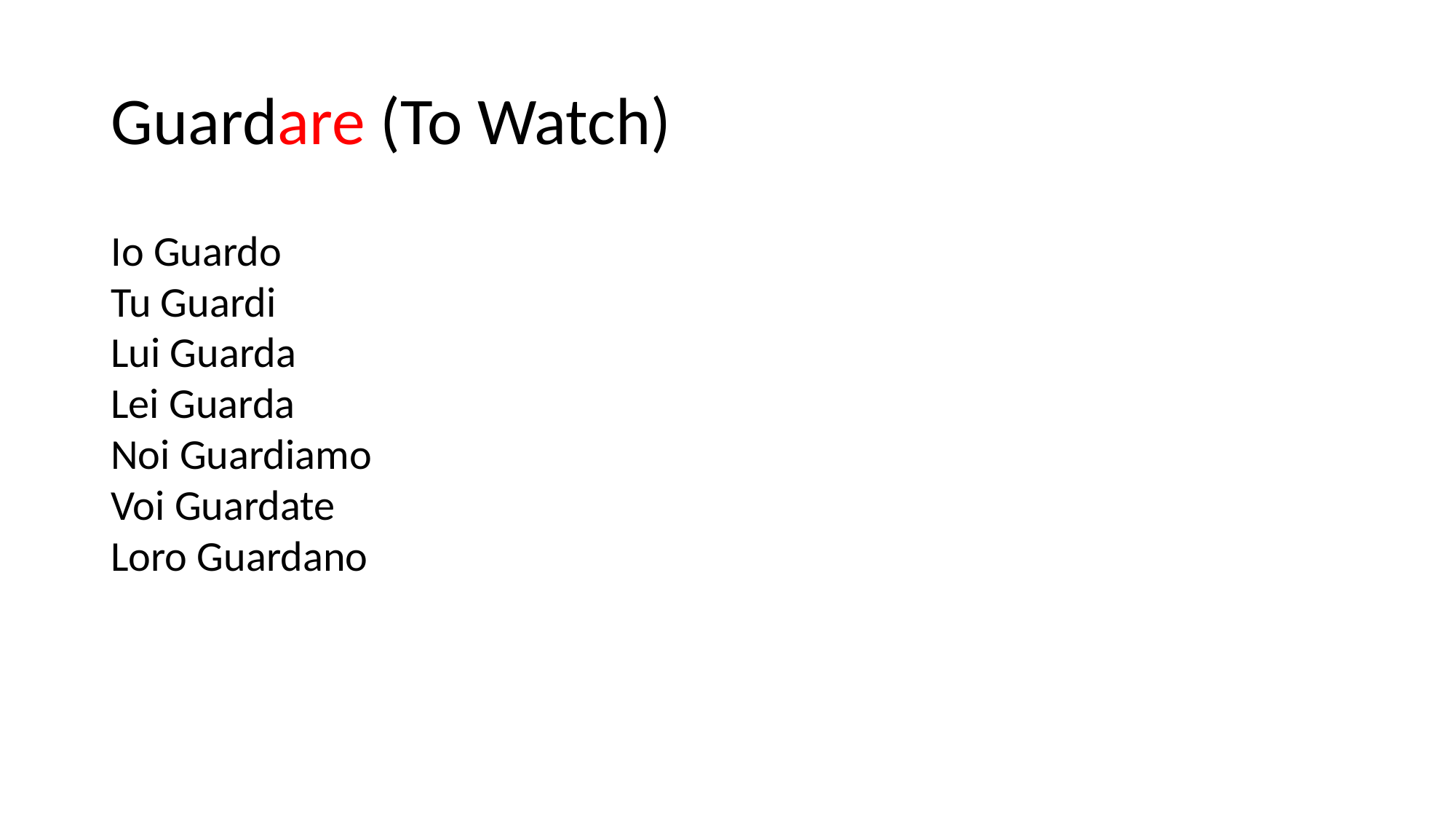

# Guardare (To Watch)
Io Guardo
Tu Guardi
Lui Guarda
Lei Guarda
Noi Guardiamo
Voi Guardate
Loro Guardano